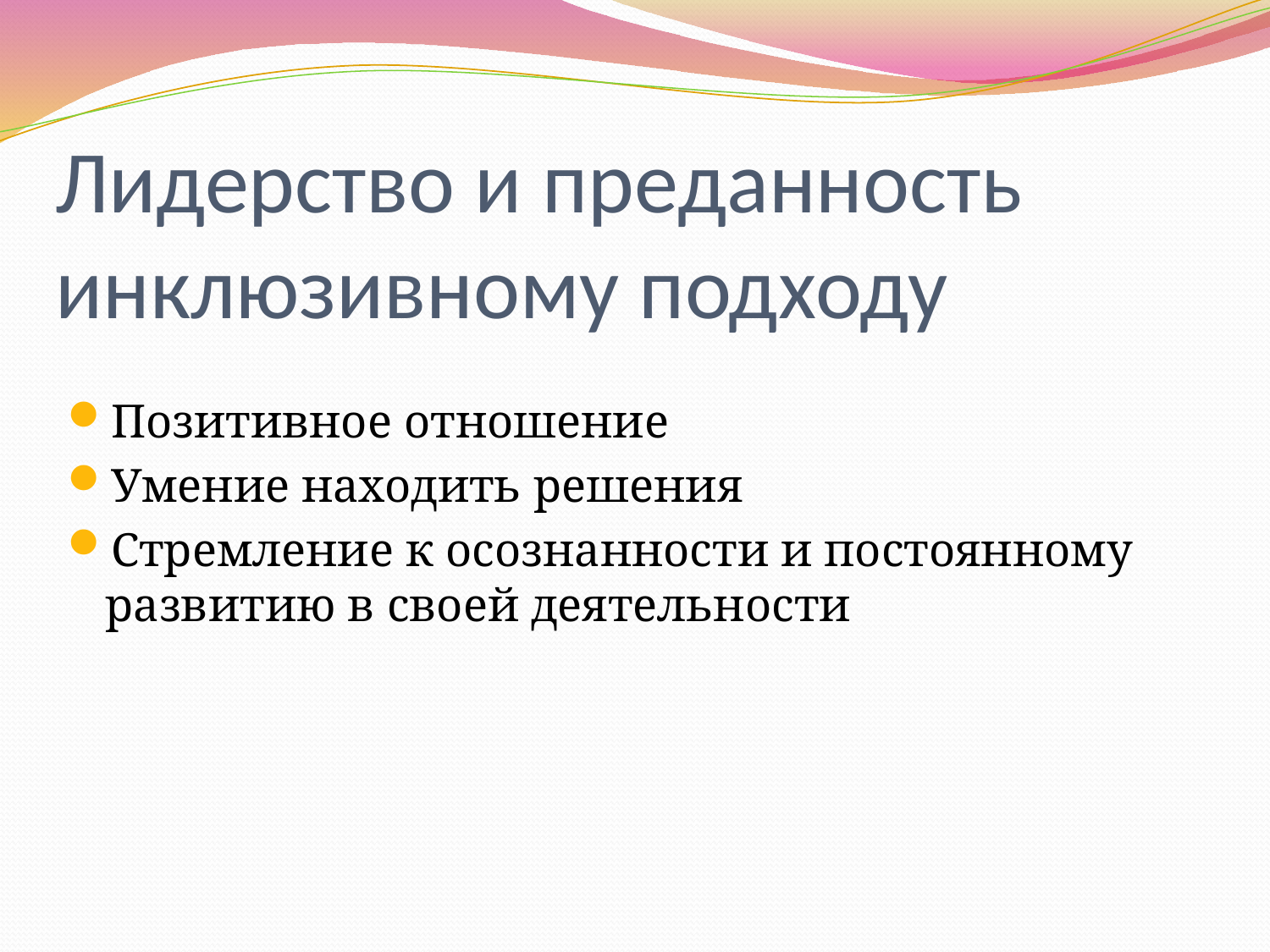

# Лидерство и преданность инклюзивному подходу
Позитивное отношение
Умение находить решения
Стремление к осознанности и постоянному развитию в своей деятельности